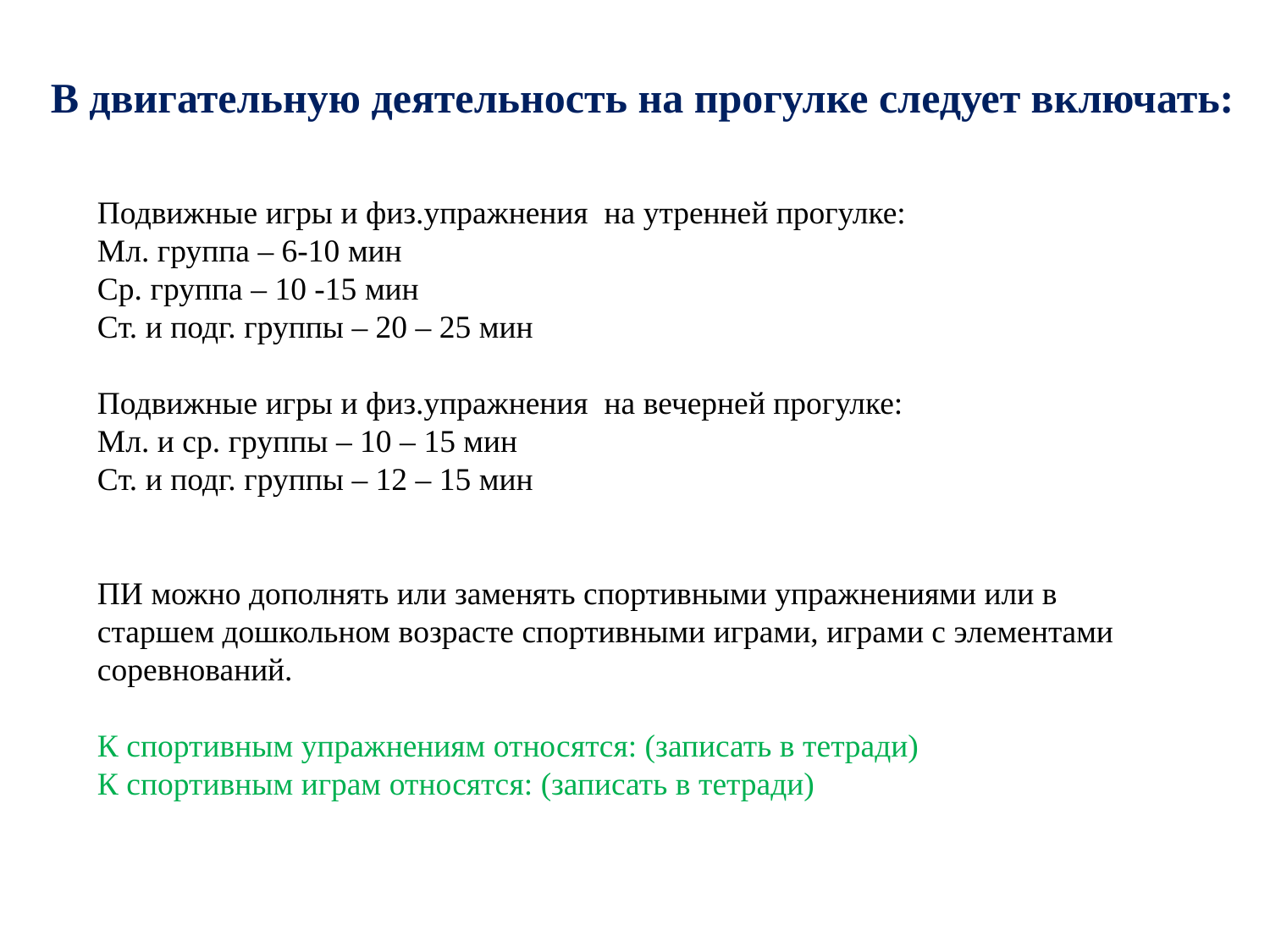

# В двигательную деятельность на прогулке следует включать:
Подвижные игры и физ.упражнения  на утренней прогулке:
Мл. группа – 6-10 мин
Ср. группа – 10 -15 мин
Ст. и подг. группы – 20 – 25 мин

Подвижные игры и физ.упражнения  на вечерней прогулке:
Мл. и ср. группы – 10 – 15 мин
Ст. и подг. группы – 12 – 15 мин

ПИ можно дополнять или заменять спортивными упражнениями или в старшем дошкольном возрасте спортивными играми, играми с элементами соревнований.

К спортивным упражнениям относятся: (записать в тетради)
К спортивным играм относятся: (записать в тетради)